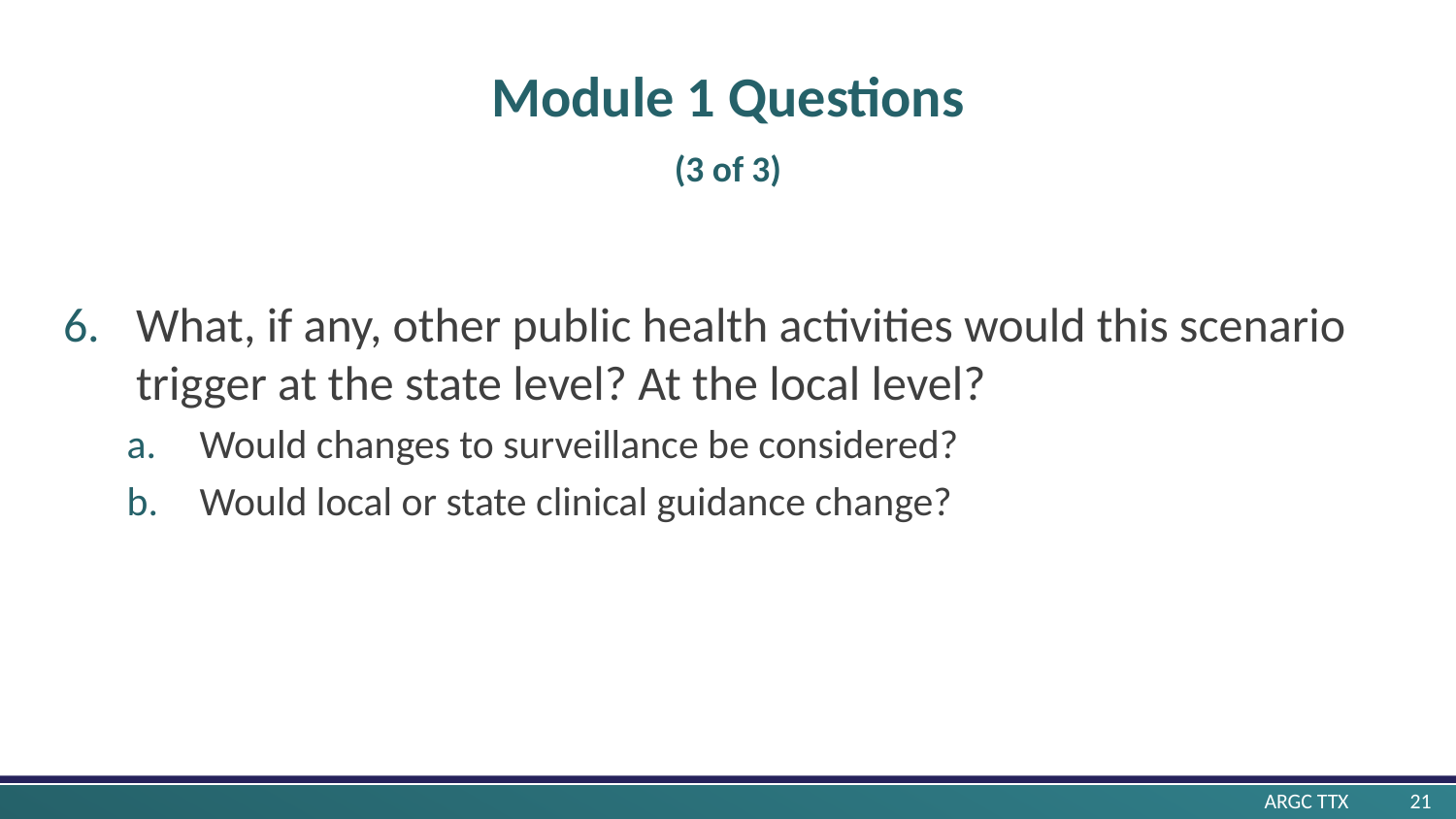

# Module 1 Questions (3 of 3)
What, if any, other public health activities would this scenario trigger at the state level? At the local level?
Would changes to surveillance be considered?
Would local or state clinical guidance change?
ARGC TTX 	21